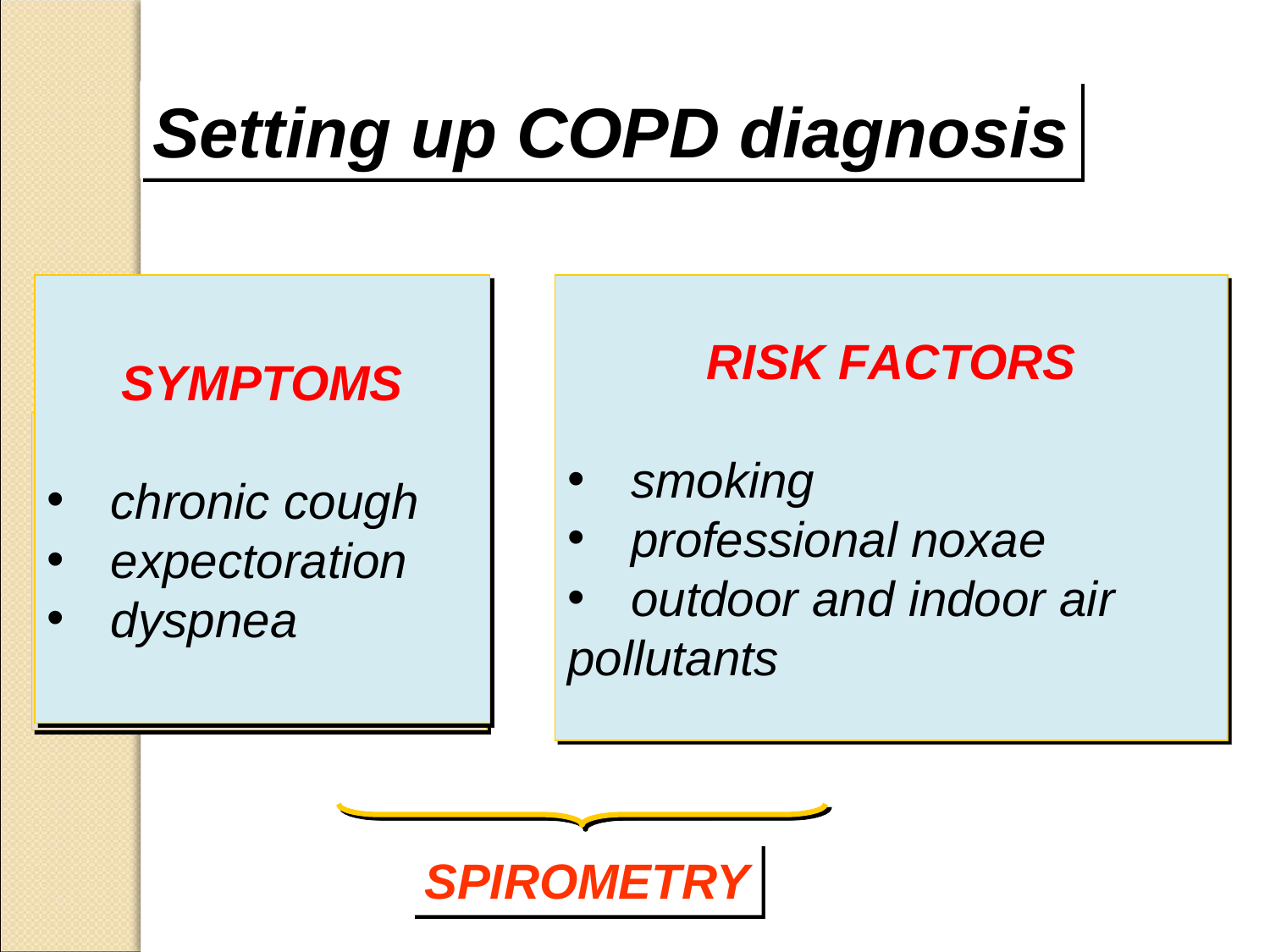

Setting up COPD diagnosis
SYMPTOMS

chronic cough
expectoration
dyspnea
RISK FACTORS

smoking
professional noxae
outdoor and indoor air
pollutants
SYMPTOMS

a cough
expectoration
dyspnea

SPIROMETRY